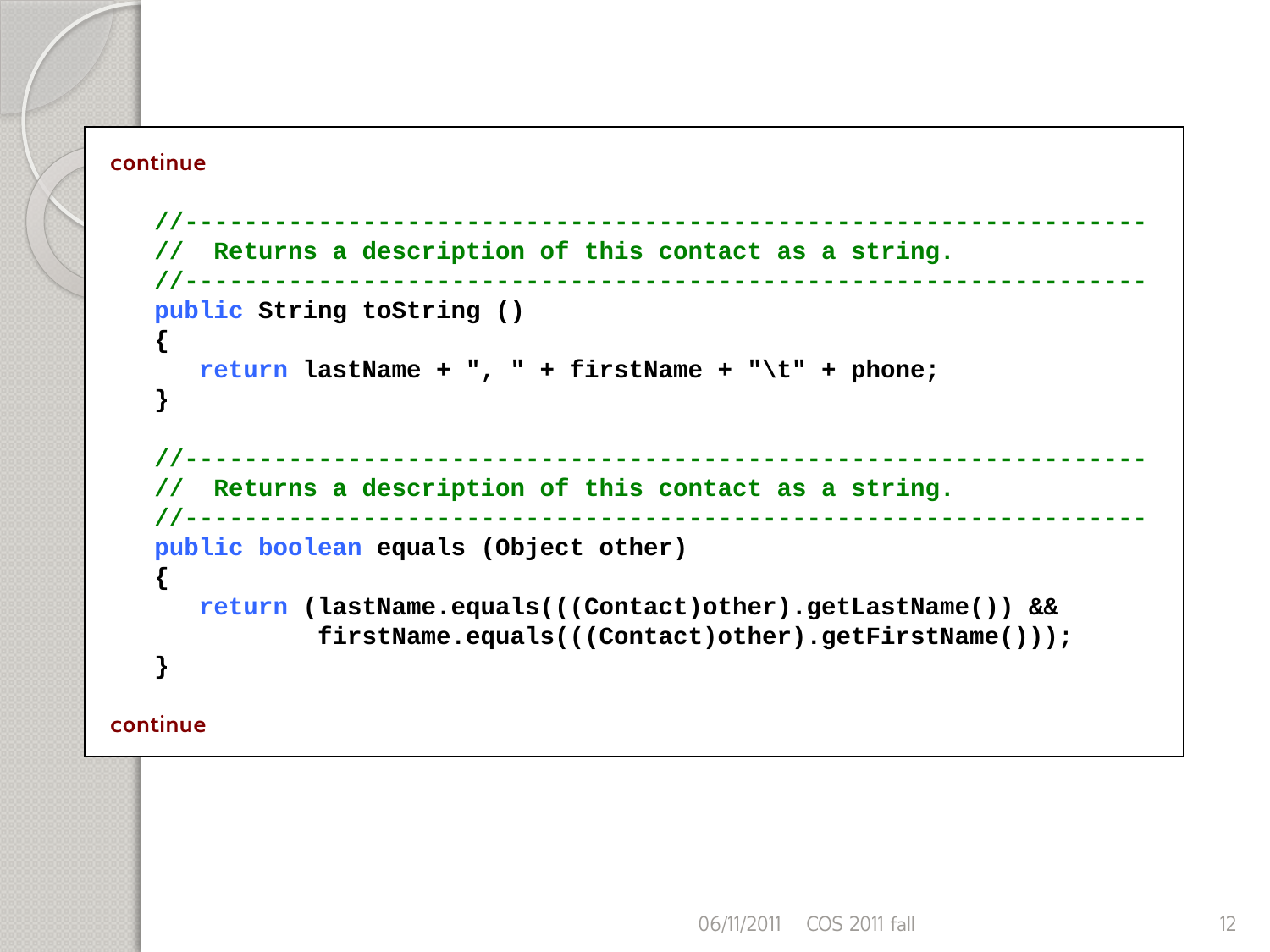

continue

   //-----------------------------------------------------------------
   //  Returns a description of this contact as a string.
   //-----------------------------------------------------------------
   public String toString ()
   {
      return lastName + ", " + firstName + "\t" + phone;
   }

   //-----------------------------------------------------------------
   //  Returns a description of this contact as a string.
   //-----------------------------------------------------------------
   public boolean equals (Object other)
   {
      return (lastName.equals(((Contact)other).getLastName()) &&
              firstName.equals(((Contact)other).getFirstName()));
   }

continue
06/11/2011
COS 2011 fall
12